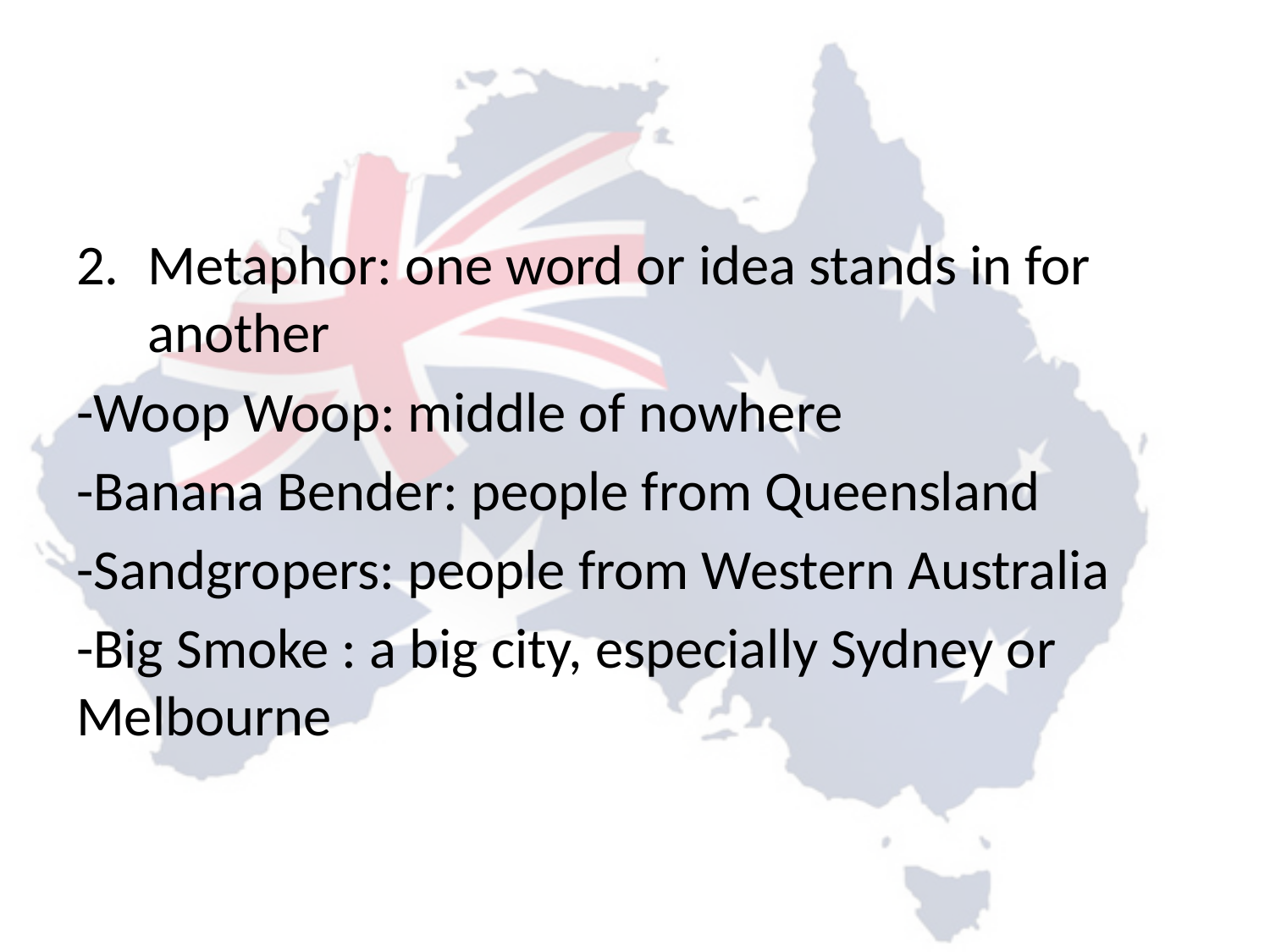

#
Metaphor: one word or idea stands in for  another
-Woop Woop: middle of nowhere
-Banana Bender: people from Queensland
-Sandgropers: people from Western Australia
-Big Smoke : a big city, especially Sydney or      Melbourne